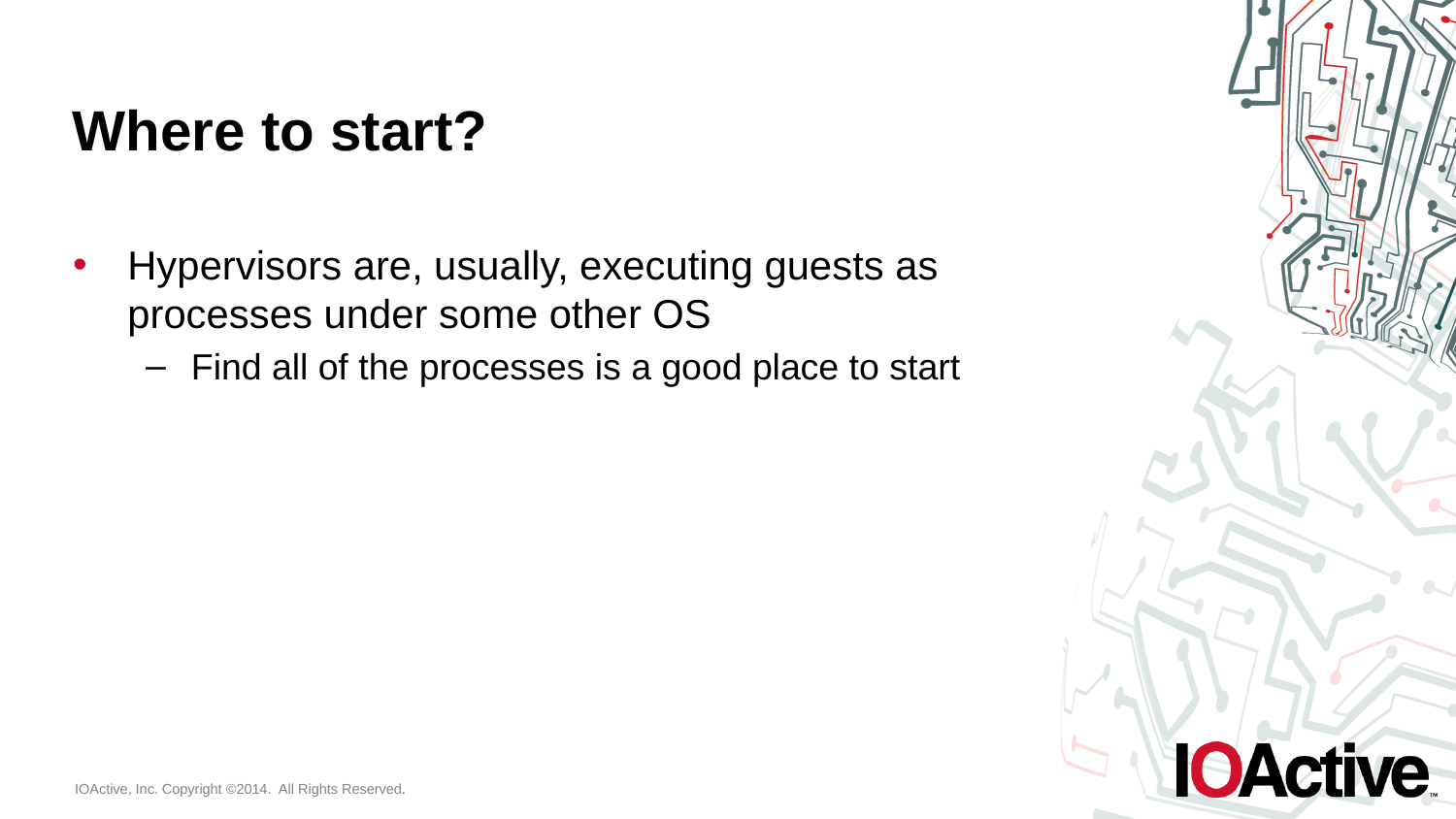

# Where to start?
Hypervisors are, usually, executing guests as processes under some other OS
Find all of the processes is a good place to start